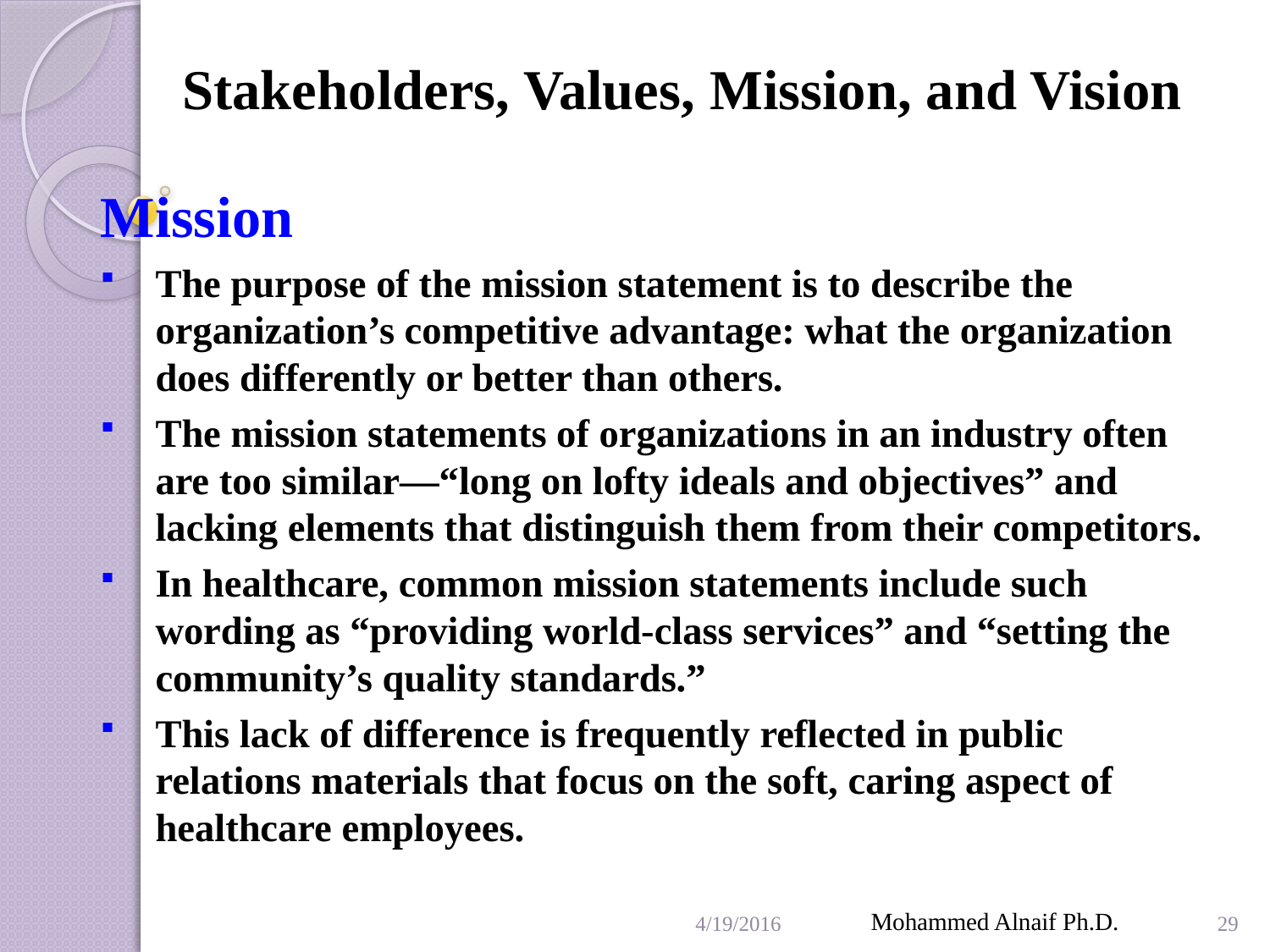

# Stakeholders, Values, Mission, and Vision
Mission
The purpose of the mission statement is to describe the organization’s competitive advantage: what the organization does differently or better than others.
The mission statements of organizations in an industry often are too similar—“long on lofty ideals and objectives” and lacking elements that distinguish them from their competitors.
In healthcare, common mission statements include such wording as “providing world-class services” and “setting the community’s quality standards.”
This lack of difference is frequently reflected in public relations materials that focus on the soft, caring aspect of healthcare employees.
4/19/2016
Mohammed Alnaif Ph.D.
29